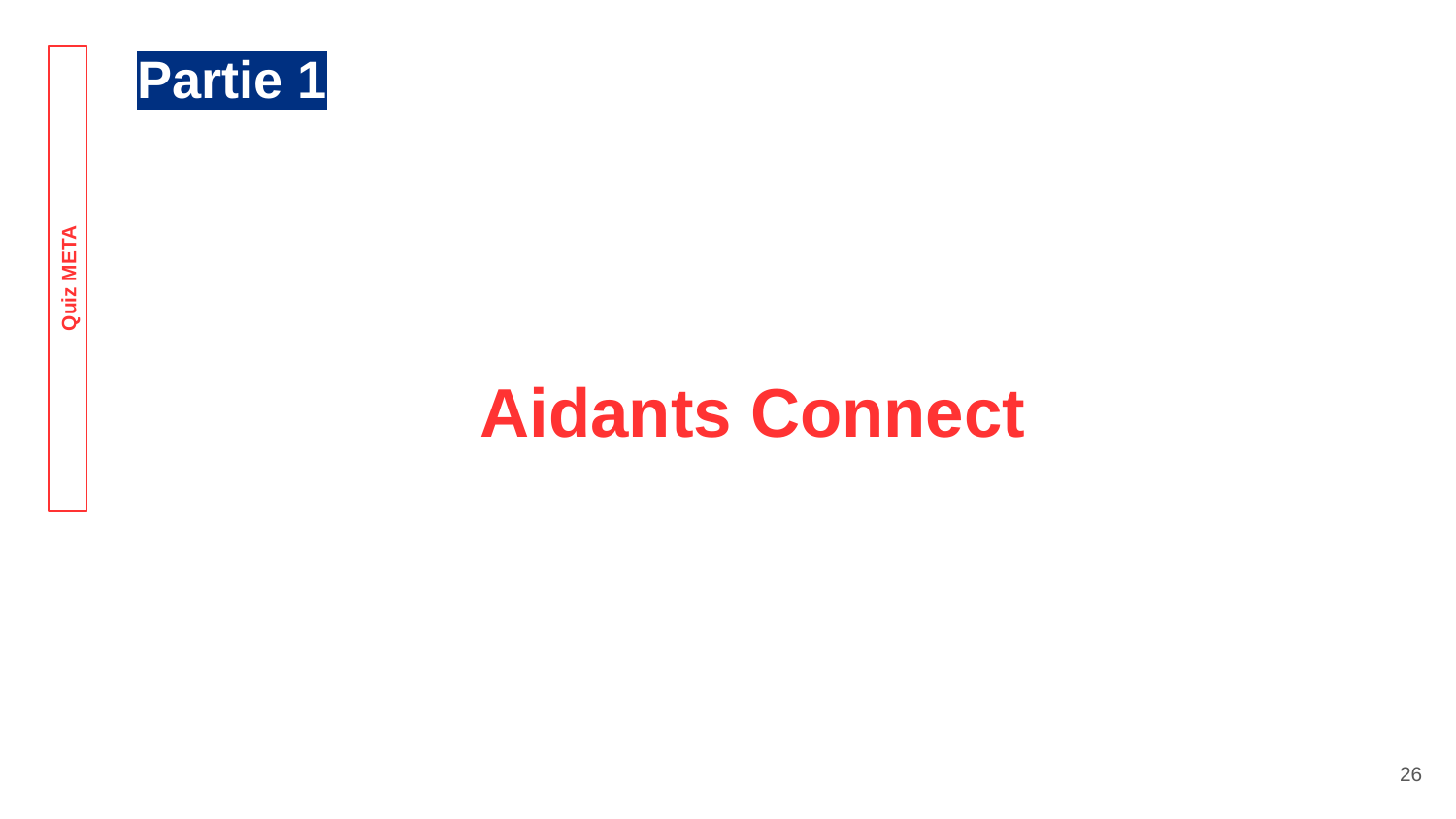

Partie 1
Quiz META
Aidants Connect
26